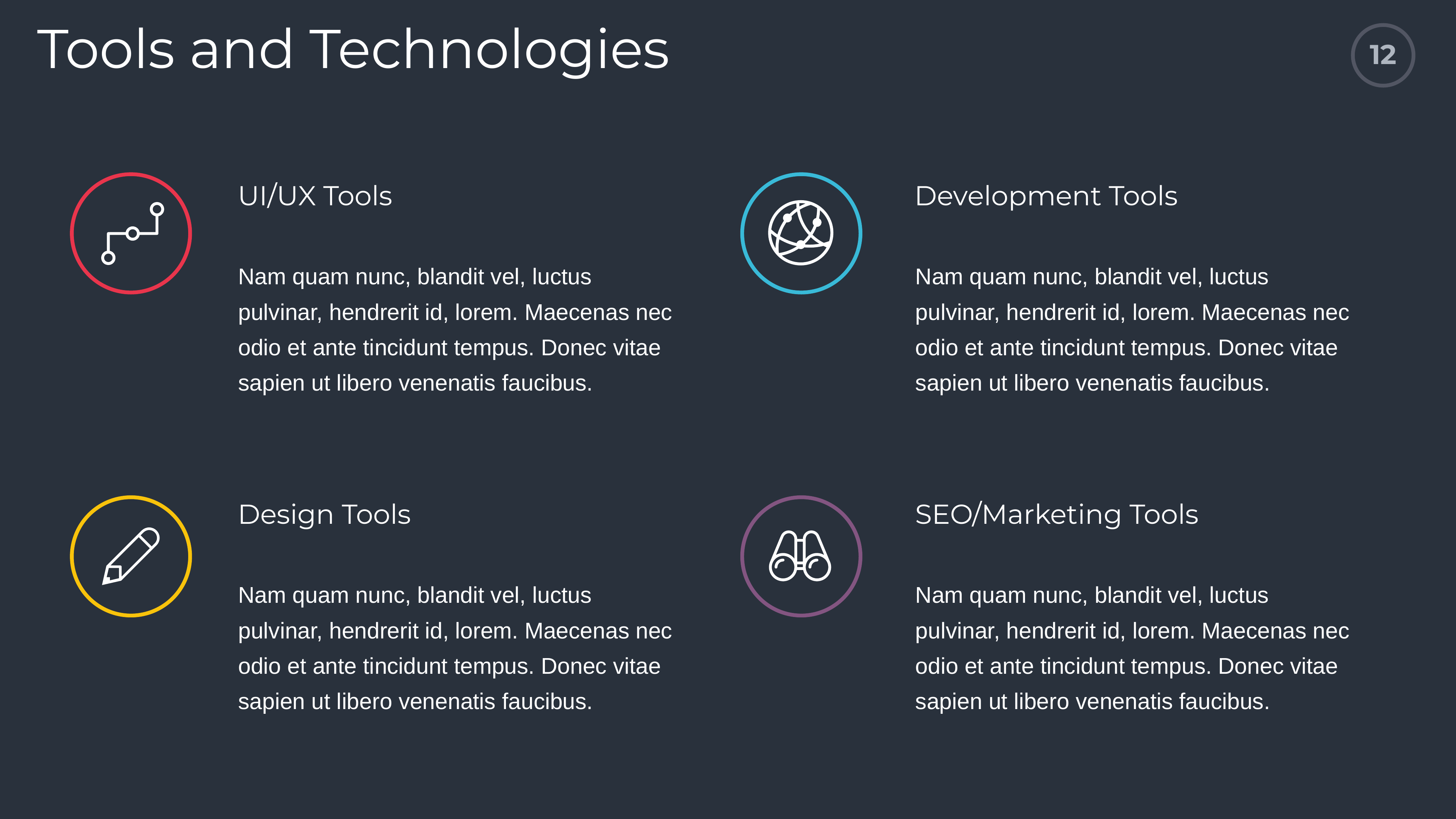

Tools and Technologies
12

UI/UX Tools
Development Tools

Nam quam nunc, blandit vel, luctus pulvinar, hendrerit id, lorem. Maecenas nec odio et ante tincidunt tempus. Donec vitae sapien ut libero venenatis faucibus.
Nam quam nunc, blandit vel, luctus pulvinar, hendrerit id, lorem. Maecenas nec odio et ante tincidunt tempus. Donec vitae sapien ut libero venenatis faucibus.

Design Tools
SEO/Marketing Tools

Nam quam nunc, blandit vel, luctus pulvinar, hendrerit id, lorem. Maecenas nec odio et ante tincidunt tempus. Donec vitae sapien ut libero venenatis faucibus.
Nam quam nunc, blandit vel, luctus pulvinar, hendrerit id, lorem. Maecenas nec odio et ante tincidunt tempus. Donec vitae sapien ut libero venenatis faucibus.